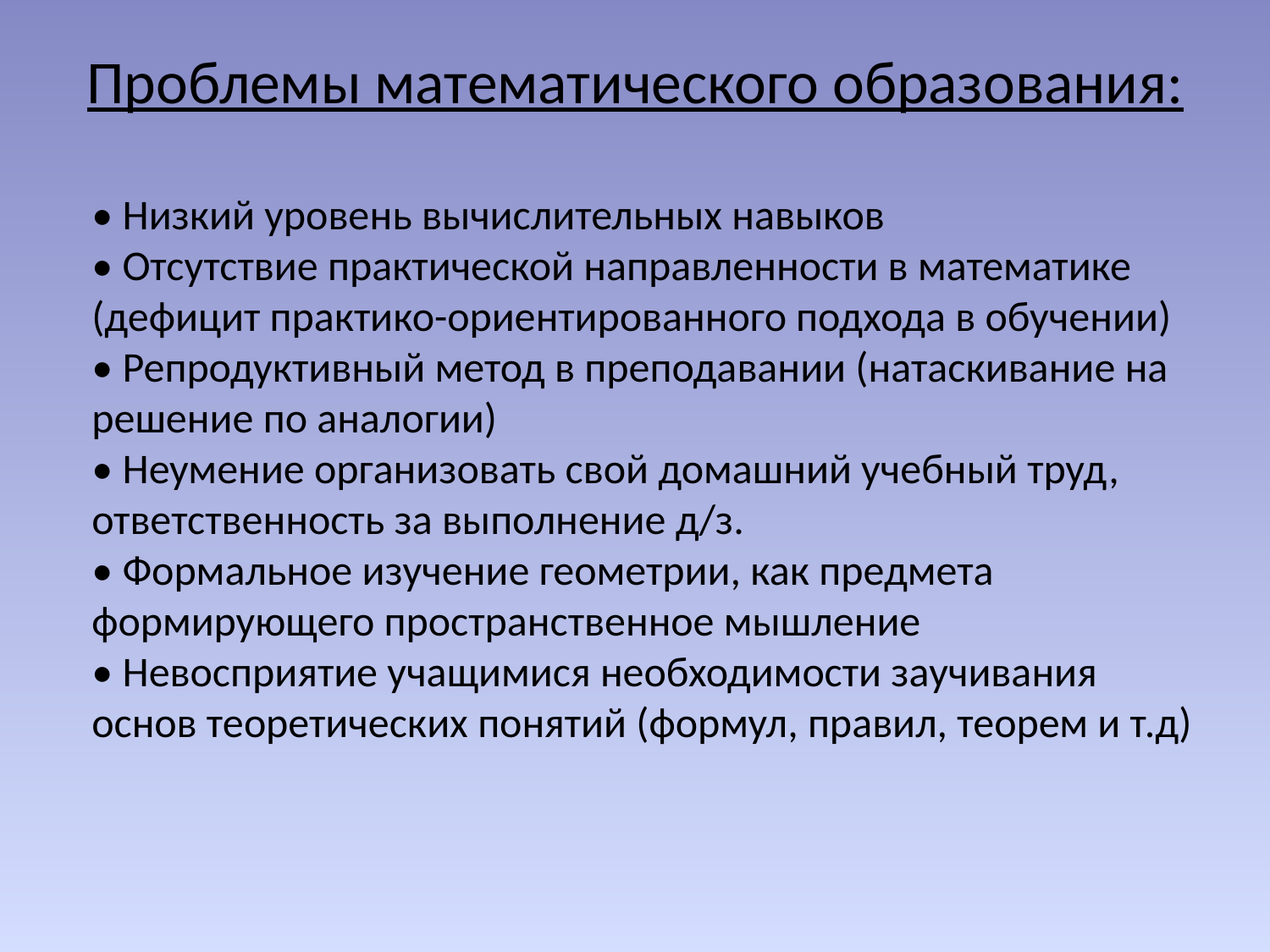

# Проблемы математического образования:

• Низкий уровень вычислительных навыков
• Отсутствие практической направленности в математике (дефицит практико-ориентированного подхода в обучении)
• Репродуктивный метод в преподавании (натаскивание на решение по аналогии)
• Неумение организовать свой домашний учебный труд, ответственность за выполнение д/з.
• Формальное изучение геометрии, как предмета формирующего пространственное мышление
• Невосприятие учащимися необходимости заучивания основ теоретических понятий (формул, правил, теорем и т.д)